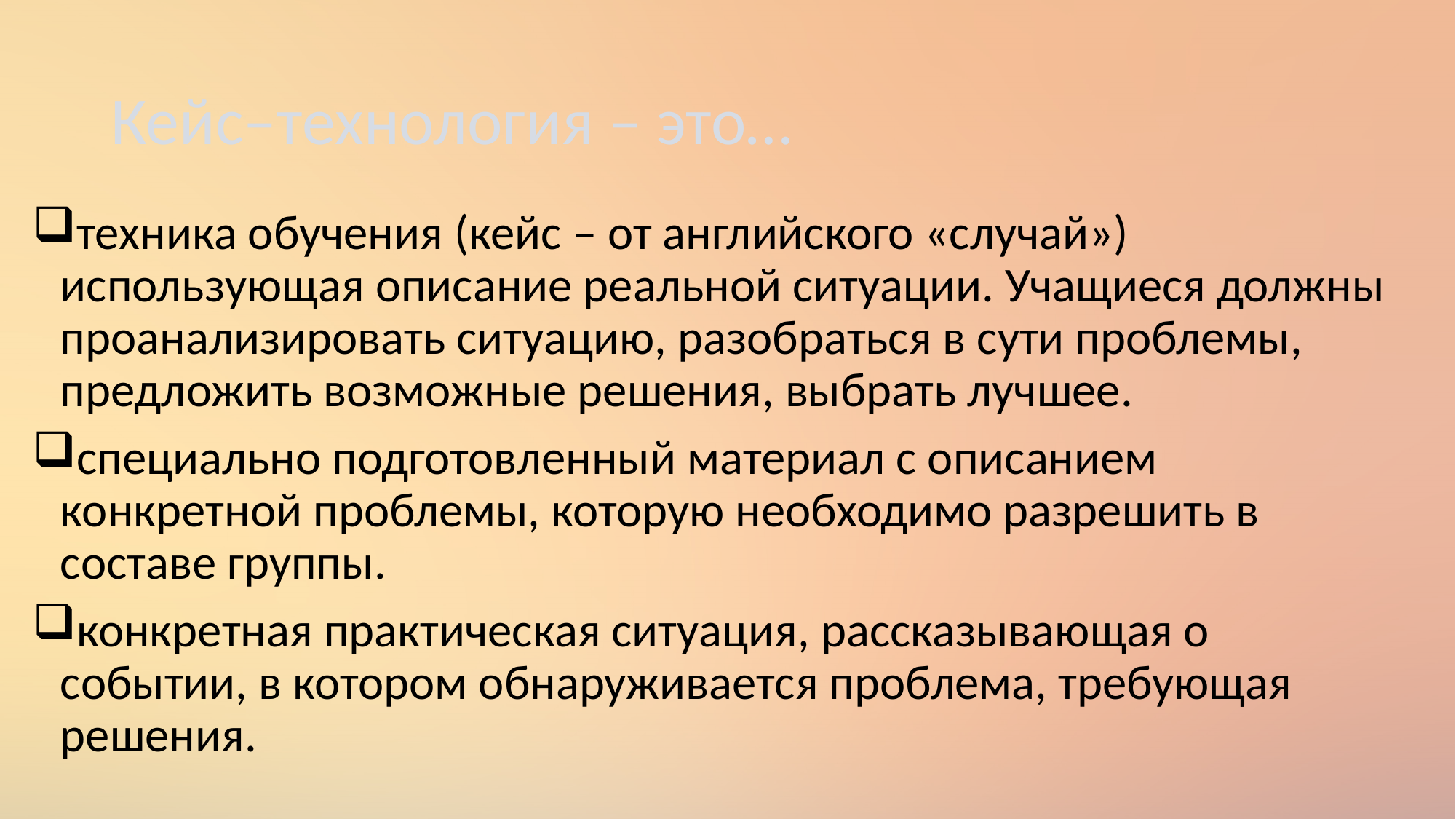

# Кейс–технология – это…
техника обучения (кейс – от английского «случай») использующая описание реальной ситуации. Учащиеся должны проанализировать ситуацию, разобраться в сути проблемы, предложить возможные решения, выбрать лучшее.
специально подготовленный материал с описанием конкретной проблемы, которую необходимо разрешить в составе группы.
конкретная практическая ситуация, рассказывающая о событии, в котором обнаруживается проблема, требующая решения.